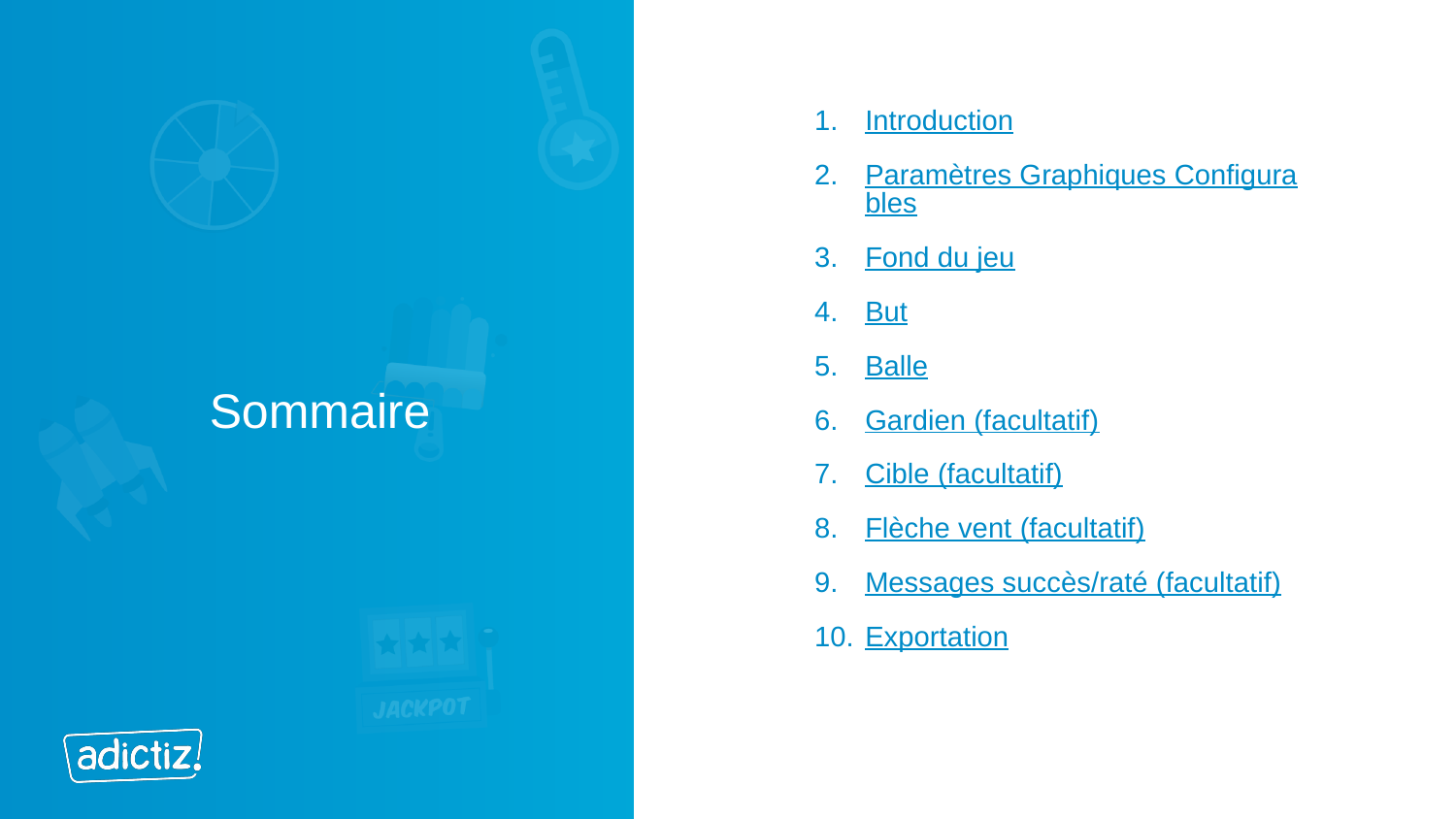

Introduction
Paramètres Graphiques Configurables
Fond du jeu
But
Balle
Gardien (facultatif)
Cible (facultatif)
Flèche vent (facultatif)
Messages succès/raté (facultatif)
Exportation
# Sommaire